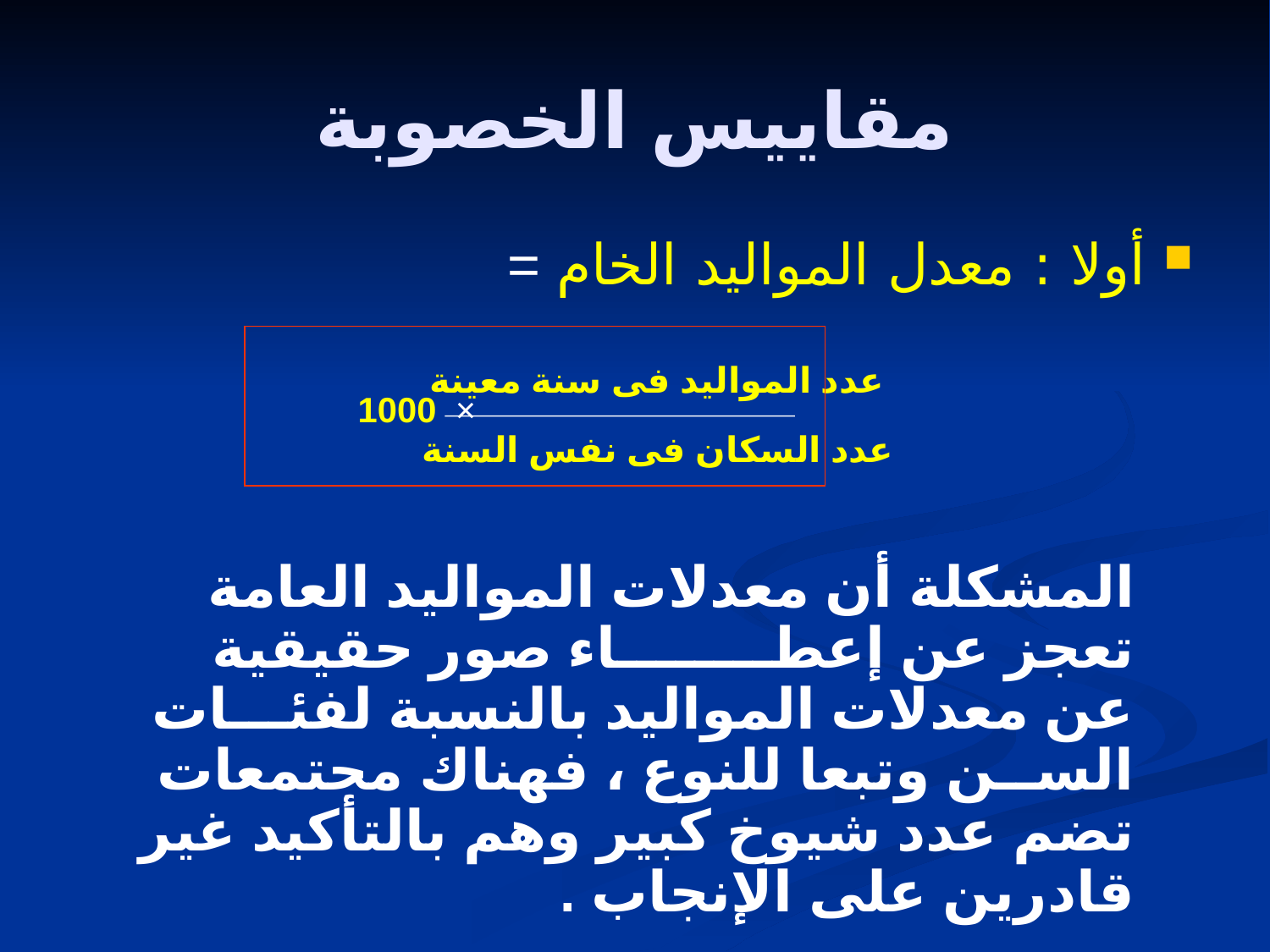

# مقاييس الخصوبة
أولا : معدل المواليد الخام =

 عدد المواليد فى سنة معينة
1000
×

 عدد السكان فى نفس السنة
   المشكلة أن معدلات المواليد العامة تعجز عن إعطــــــــاء صور حقيقية عن معدلات المواليد بالنسبة لفئـــات الســن وتبعا للنوع ، فهناك مجتمعات تضم عدد شيوخ كبير وهم بالتأكيد غير قادرين على الإنجاب .